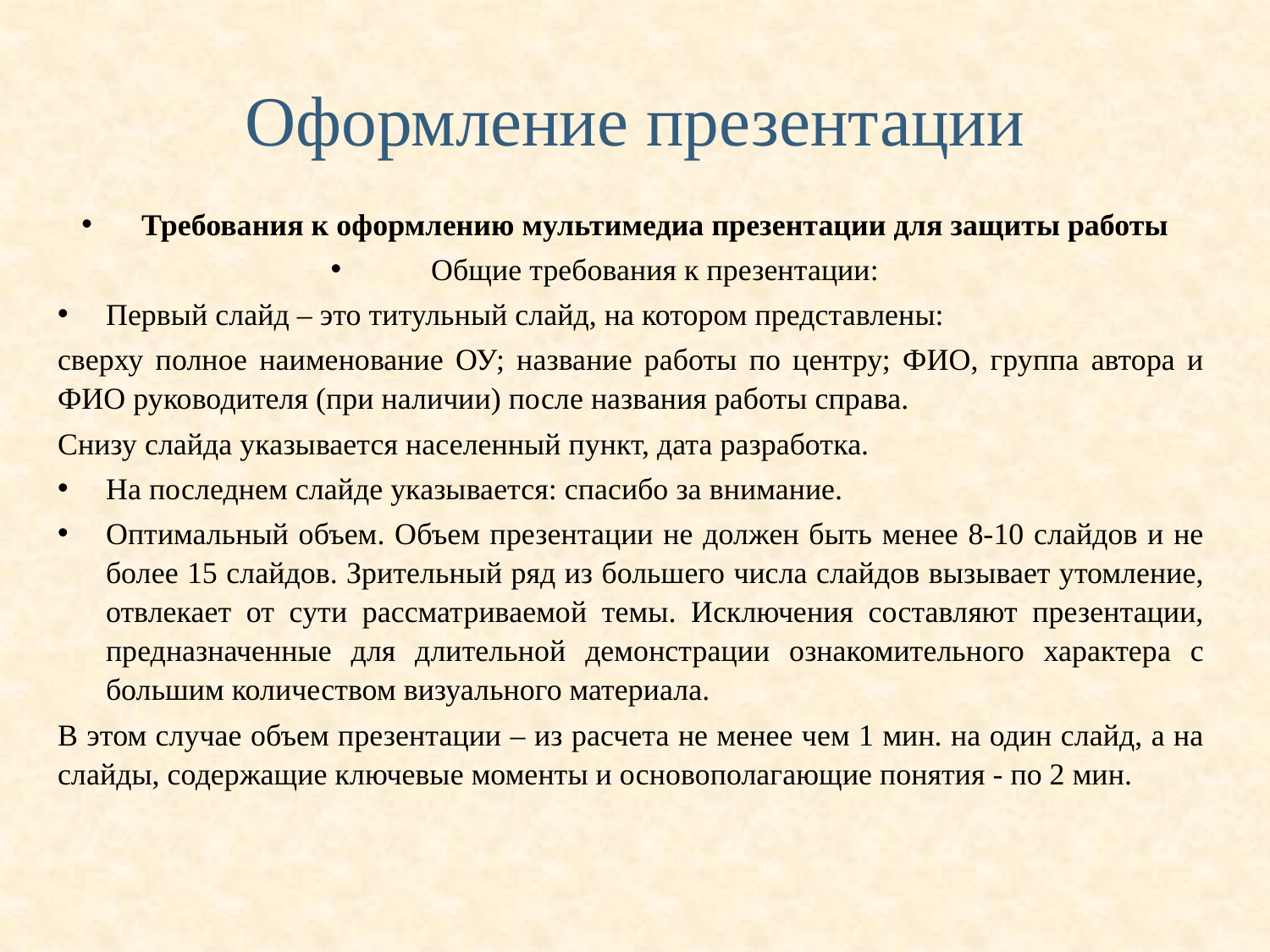

# Оформление презентации
Требования к оформлению мультимедиа презентации для защиты работы
Общие требования к презентации:
Первый слайд – это титульный слайд, на котором представлены:
сверху полное наименование ОУ; название работы по центру; ФИО, группа автора и ФИО руководителя (при наличии) после названия работы справа.
Снизу слайда указывается населенный пункт, дата разработка.
На последнем слайде указывается: спасибо за внимание.
Оптимальный объем. Объем презентации не должен быть менее 8-10 слайдов и не более 15 слайдов. Зрительный ряд из большего числа слайдов вызывает утомление, отвлекает от сути рассматриваемой темы. Исключения составляют презентации, предназначенные для длительной демонстрации ознакомительного характера с большим количеством визуального материала.
В этом случае объем презентации – из расчета не менее чем 1 мин. на один слайд, а на слайды, содержащие ключевые моменты и основополагающие понятия - по 2 мин.